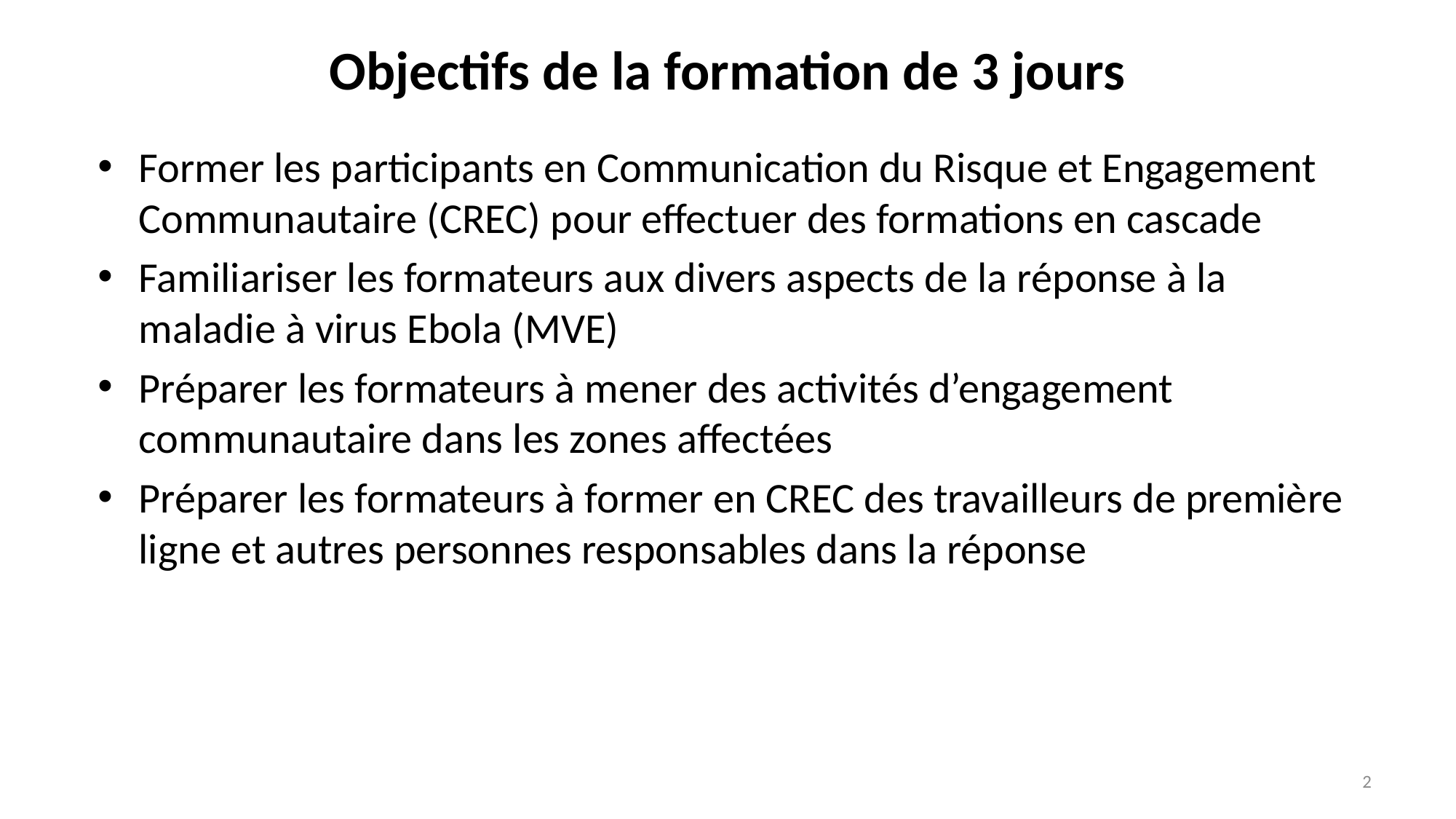

# Objectifs de la formation de 3 jours
Former les participants en Communication du Risque et Engagement Communautaire (CREC) pour effectuer des formations en cascade
Familiariser les formateurs aux divers aspects de la réponse à la maladie à virus Ebola (MVE)
Préparer les formateurs à mener des activités d’engagement communautaire dans les zones affectées
Préparer les formateurs à former en CREC des travailleurs de première ligne et autres personnes responsables dans la réponse

2